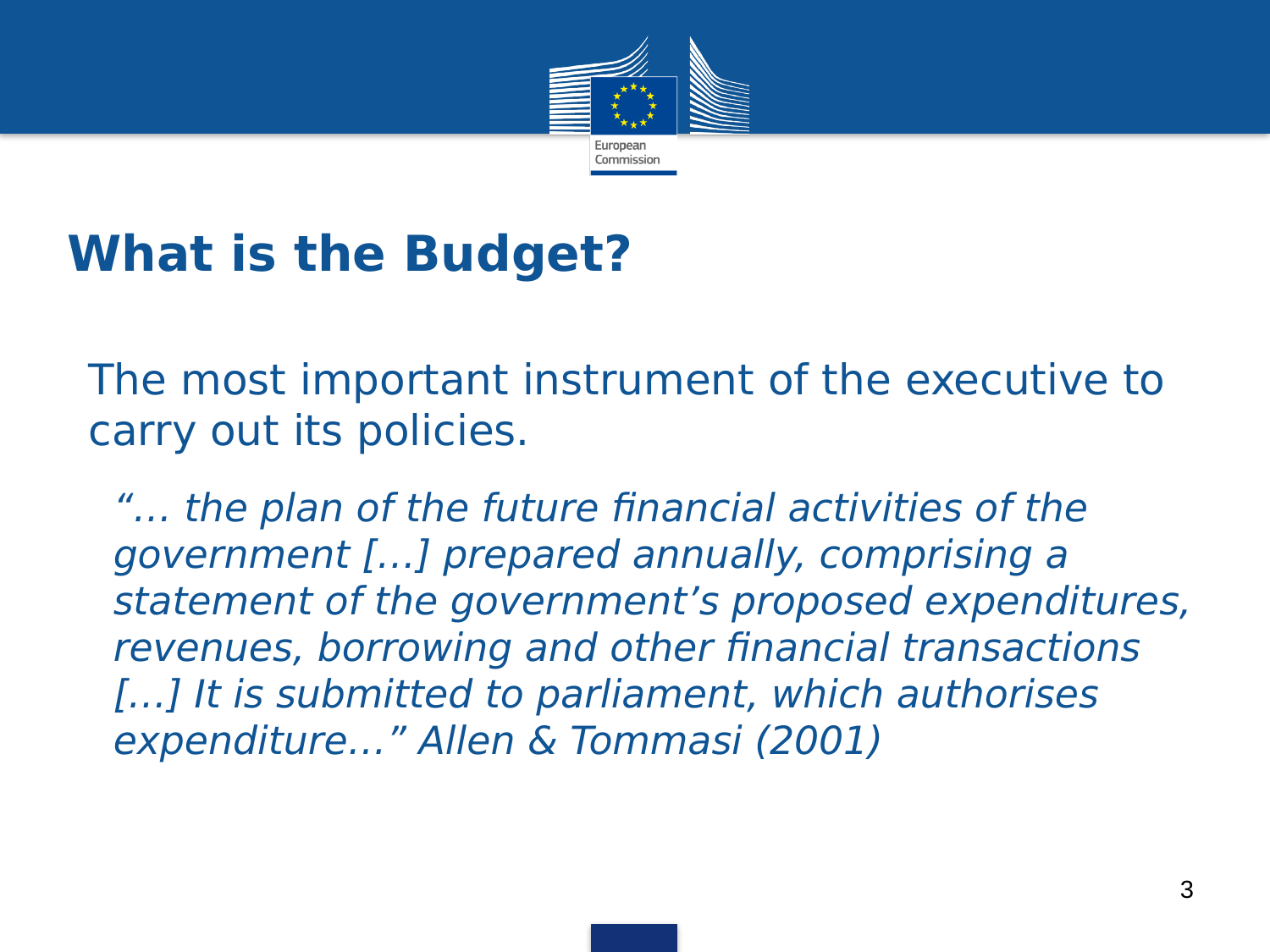

# What is the Budget?
The most important instrument of the executive to carry out its policies.
“… the plan of the future financial activities of the government […] prepared annually, comprising a statement of the government’s proposed expenditures, revenues, borrowing and other financial transactions […] It is submitted to parliament, which authorises expenditure…” Allen & Tommasi (2001)
3